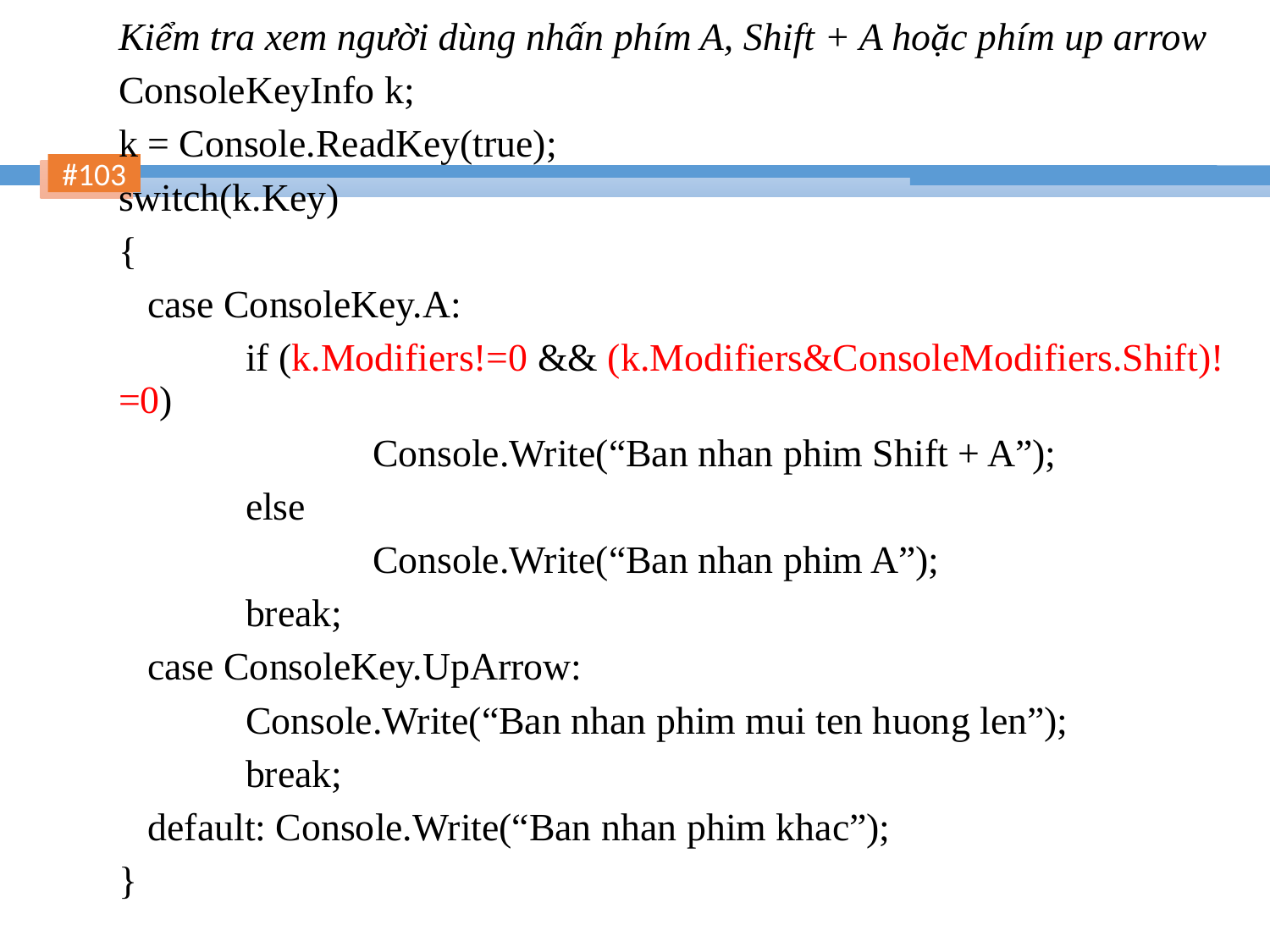

Kiểm tra xem người dùng nhấn phím A, Shift + A hoặc phím up arrow
ConsoleKeyInfo k;
k = Console.ReadKey(true);
switch(k.Key)
{
   case ConsoleKey.A:
	if (k.Modifiers!=0 && (k.Modifiers&ConsoleModifiers.Shift)!=0)
		Console.Write(“Ban nhan phim Shift + A”);
	else
		Console.Write(“Ban nhan phim A”);
	break;
   case ConsoleKey.UpArrow:
	Console.Write(“Ban nhan phim mui ten huong len”);
	break;
   default: Console.Write(“Ban nhan phim khac”);
}

103